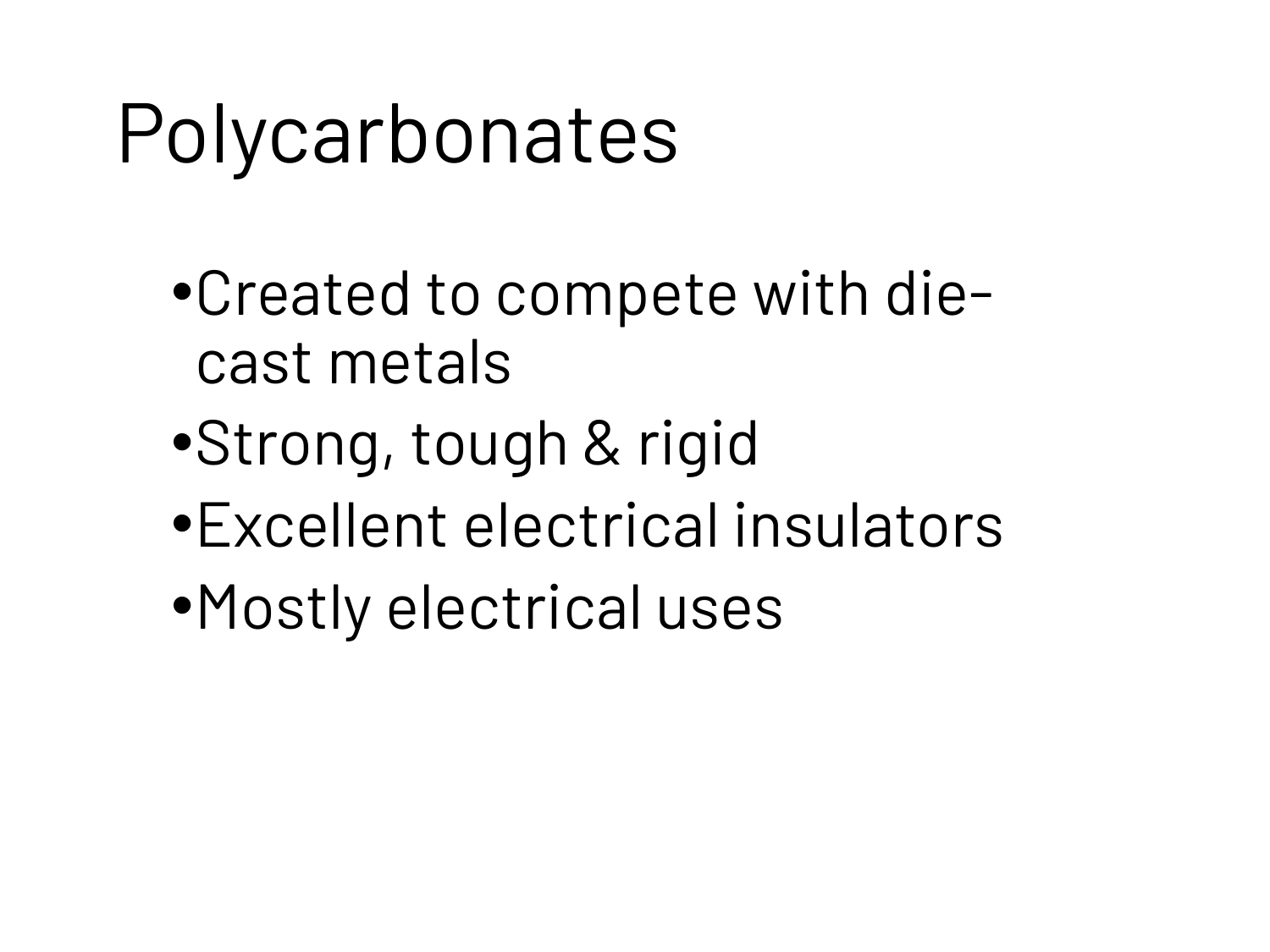

Polycarbonates
Created to compete with die-cast metals
Strong, tough & rigid
Excellent electrical insulators
Mostly electrical uses